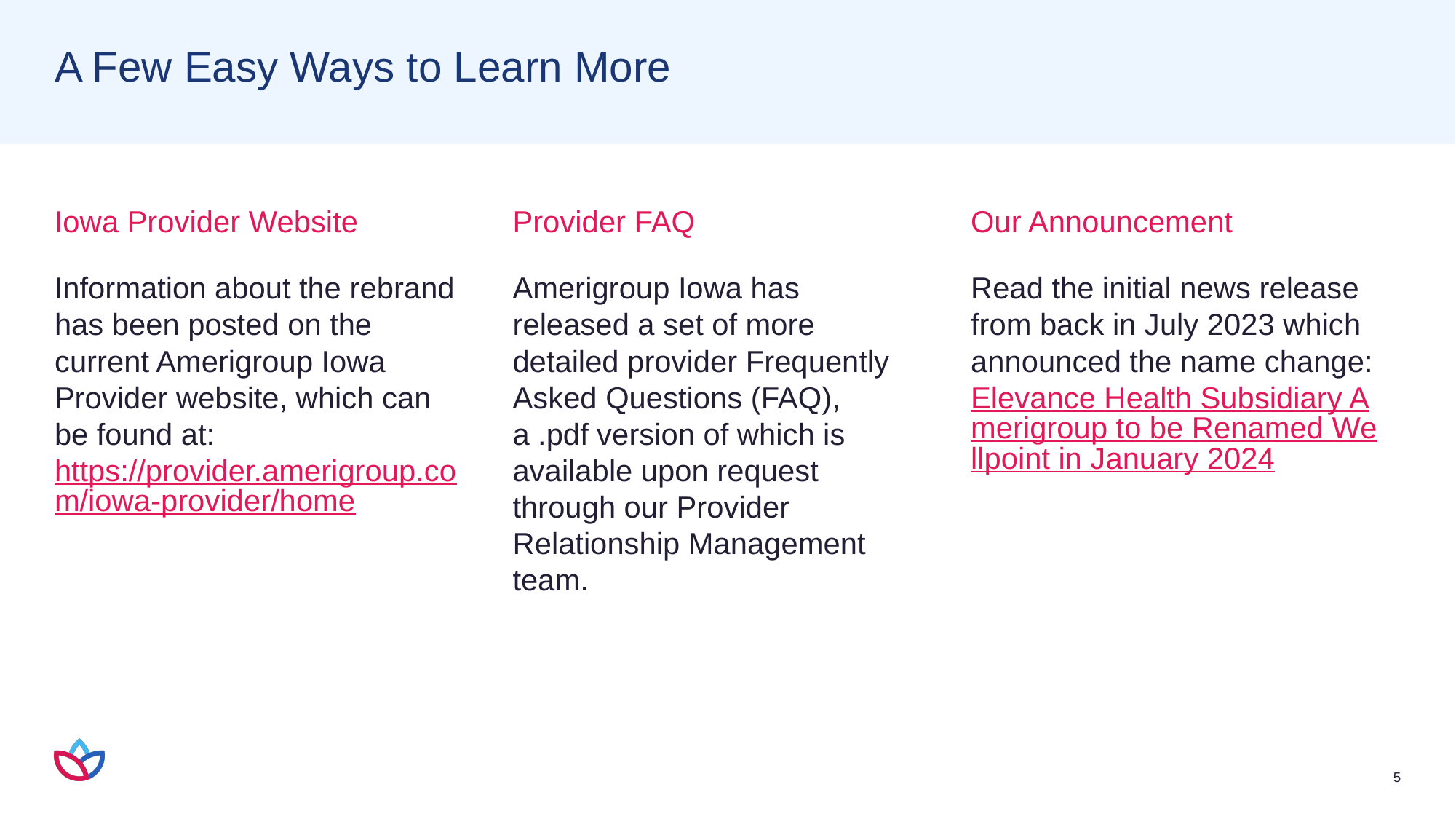

# A Few Easy Ways to Learn More
Iowa Provider Website
Information about the rebrand has been posted on the current Amerigroup Iowa Provider website, which can be found at:  https://provider.amerigroup.com/iowa-provider/home
Provider FAQ
Amerigroup Iowa has released a set of more detailed provider Frequently Asked Questions (FAQ), a .pdf version of which is available upon request through our Provider Relationship Management team.
Our Announcement
Read the initial news release from back in July 2023 which announced the name change: Elevance Health Subsidiary Amerigroup to be Renamed Wellpoint in January 2024